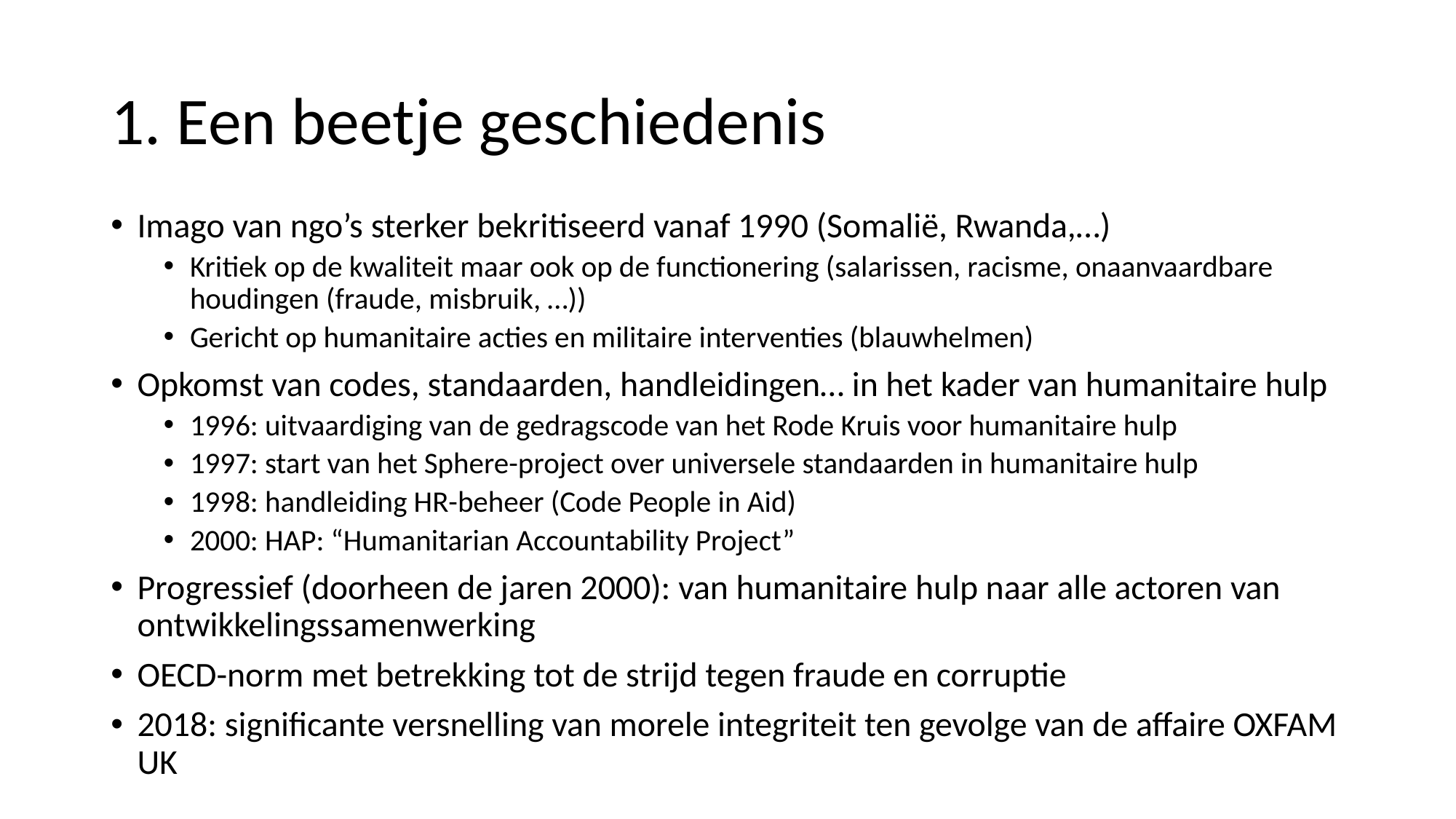

# 1. Een beetje geschiedenis
Imago van ngo’s sterker bekritiseerd vanaf 1990 (Somalië, Rwanda,…)
Kritiek op de kwaliteit maar ook op de functionering (salarissen, racisme, onaanvaardbare houdingen (fraude, misbruik, …))
Gericht op humanitaire acties en militaire interventies (blauwhelmen)
Opkomst van codes, standaarden, handleidingen… in het kader van humanitaire hulp
1996: uitvaardiging van de gedragscode van het Rode Kruis voor humanitaire hulp
1997: start van het Sphere-project over universele standaarden in humanitaire hulp
1998: handleiding HR-beheer (Code People in Aid)
2000: HAP: “Humanitarian Accountability Project”
Progressief (doorheen de jaren 2000): van humanitaire hulp naar alle actoren van ontwikkelingssamenwerking
OECD-norm met betrekking tot de strijd tegen fraude en corruptie
2018: significante versnelling van morele integriteit ten gevolge van de affaire OXFAM UK